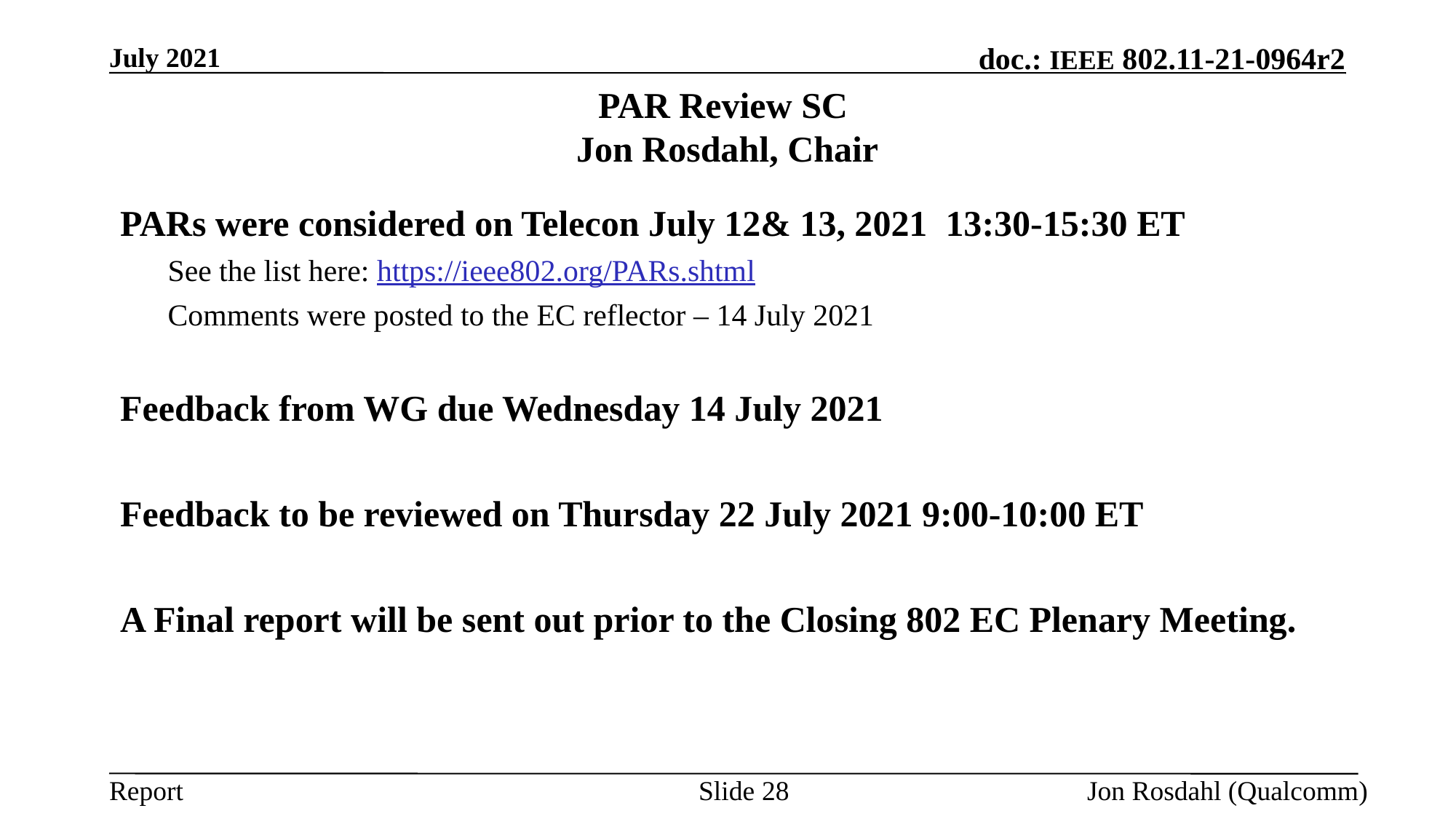

July 2021
# PAR Review SC Jon Rosdahl, Chair
PARs were considered on Telecon July 12& 13, 2021  13:30-15:30 ET
See the list here: https://ieee802.org/PARs.shtml
Comments were posted to the EC reflector – 14 July 2021

Feedback from WG due Wednesday 14 July 2021

Feedback to be reviewed on Thursday 22 July 2021 9:00-10:00 ET

A Final report will be sent out prior to the Closing 802 EC Plenary Meeting.

Slide 28
Jon Rosdahl (Qualcomm)